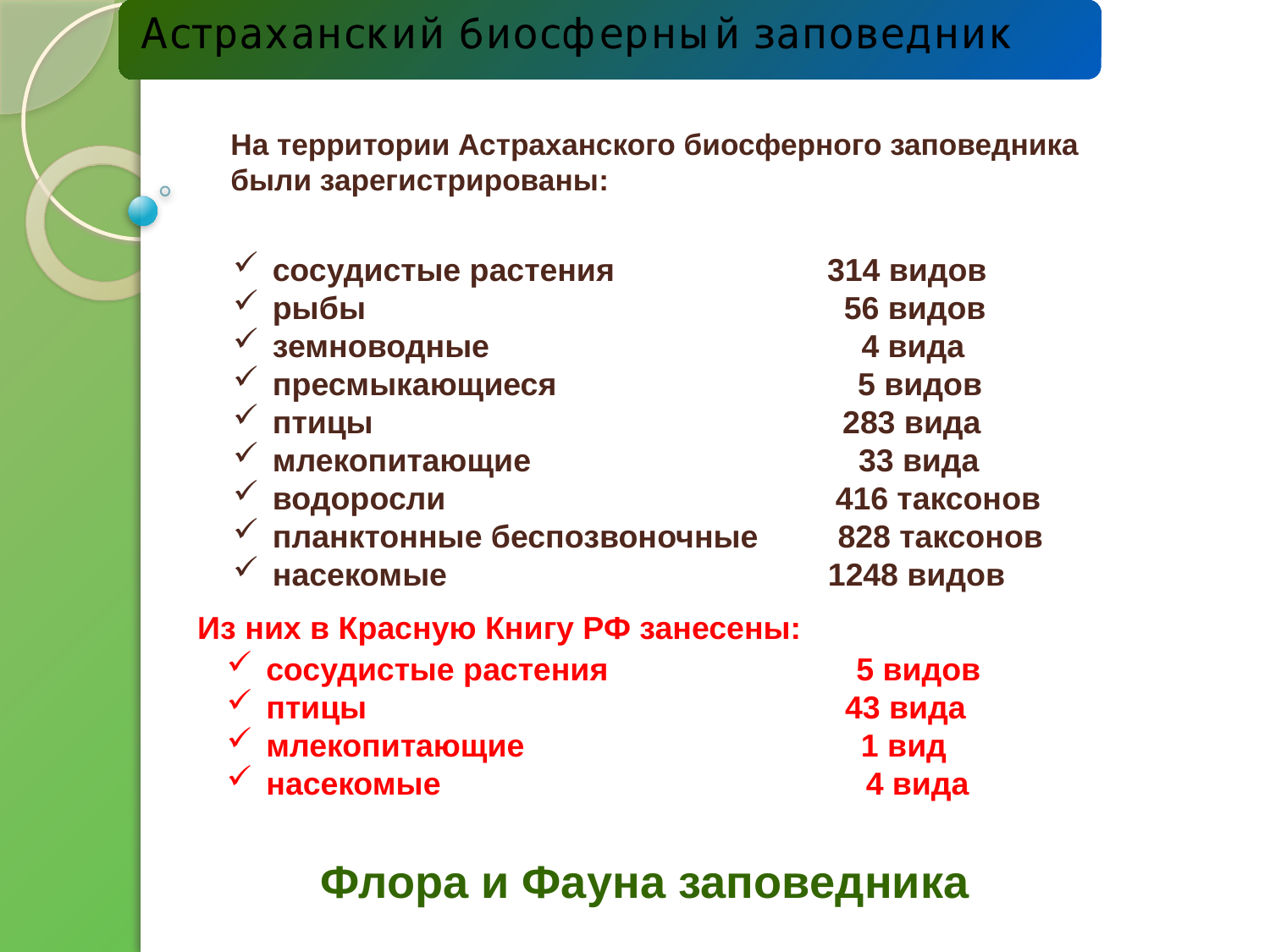

Астраханский биосферный заповедник
На территории Астраханского биосферного заповедника были зарегистрированы:
сосудистые растения                        314 видов
рыбы                                                      56 видов
земноводные                                          4 вида
пресмыкающиеся                                  5 видов
птицы                                                     283 вида
млекопитающие                                     33 вида
водоросли                                            416 таксонов
планктонные беспозвоночные         828 таксонов
насекомые                                           1248 видов
Из них в Красную Книгу РФ занесены:
сосудистые растения                            5 видов
птицы                                                      43 вида
млекопитающие                                      1 вид
насекомые                                                4 вида
Флора и Фауна заповедника